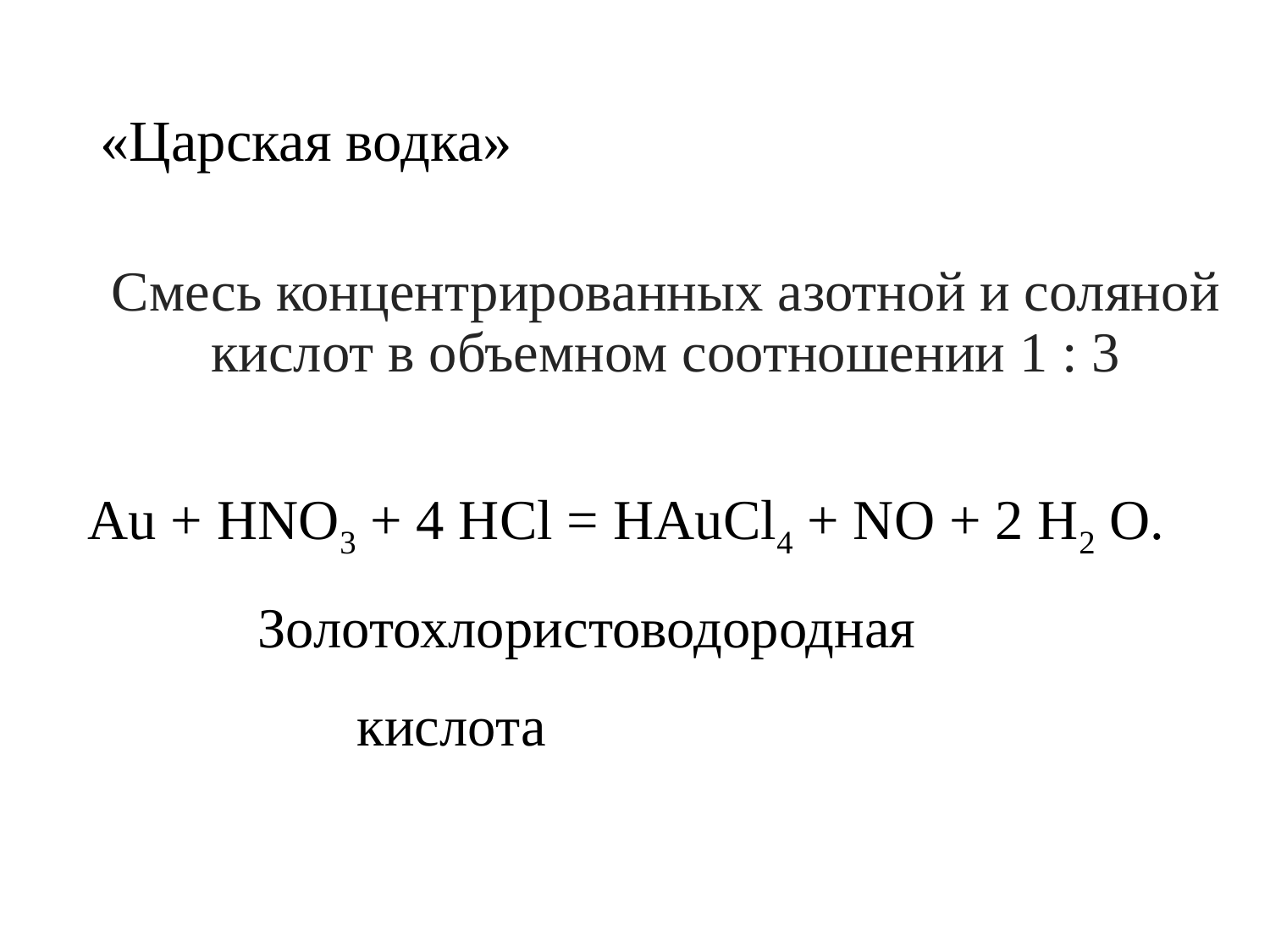

# «Царская водка»
Смесь концентрированных азотной и соляной кислот в объемном соотношении 1 : 3

Au + HNO3 + 4 HCl = HAuCl4 + NO + 2 H2 O.
            Золотохлористоводородная
                   кислота